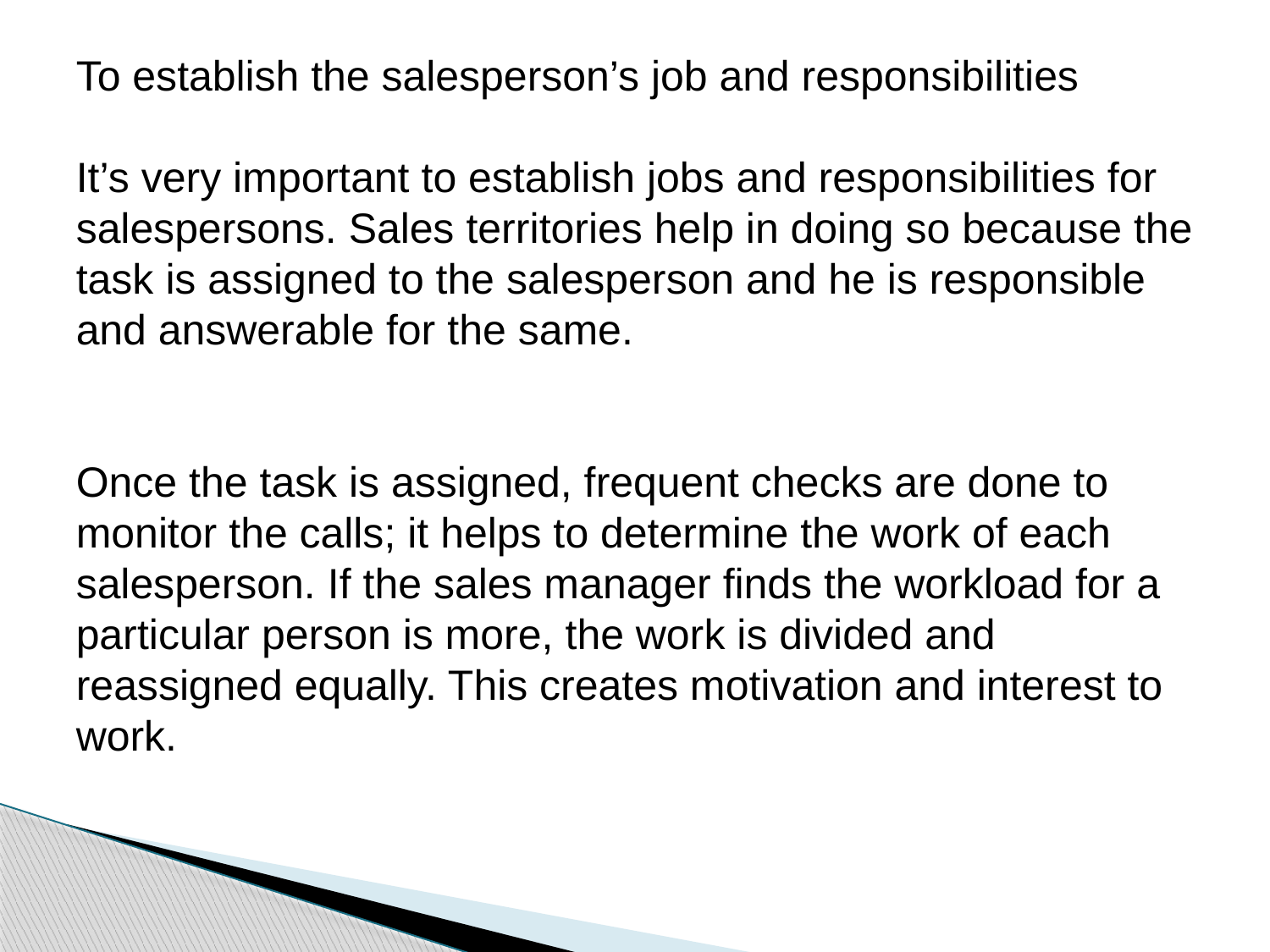

To establish the salesperson’s job and responsibilities

It’s very important to establish jobs and responsibilities for salespersons. Sales territories help in doing so because the task is assigned to the salesperson and he is responsible and answerable for the same.

Once the task is assigned, frequent checks are done to monitor the calls; it helps to determine the work of each salesperson. If the sales manager finds the workload for a particular person is more, the work is divided and reassigned equally. This creates motivation and interest to work.